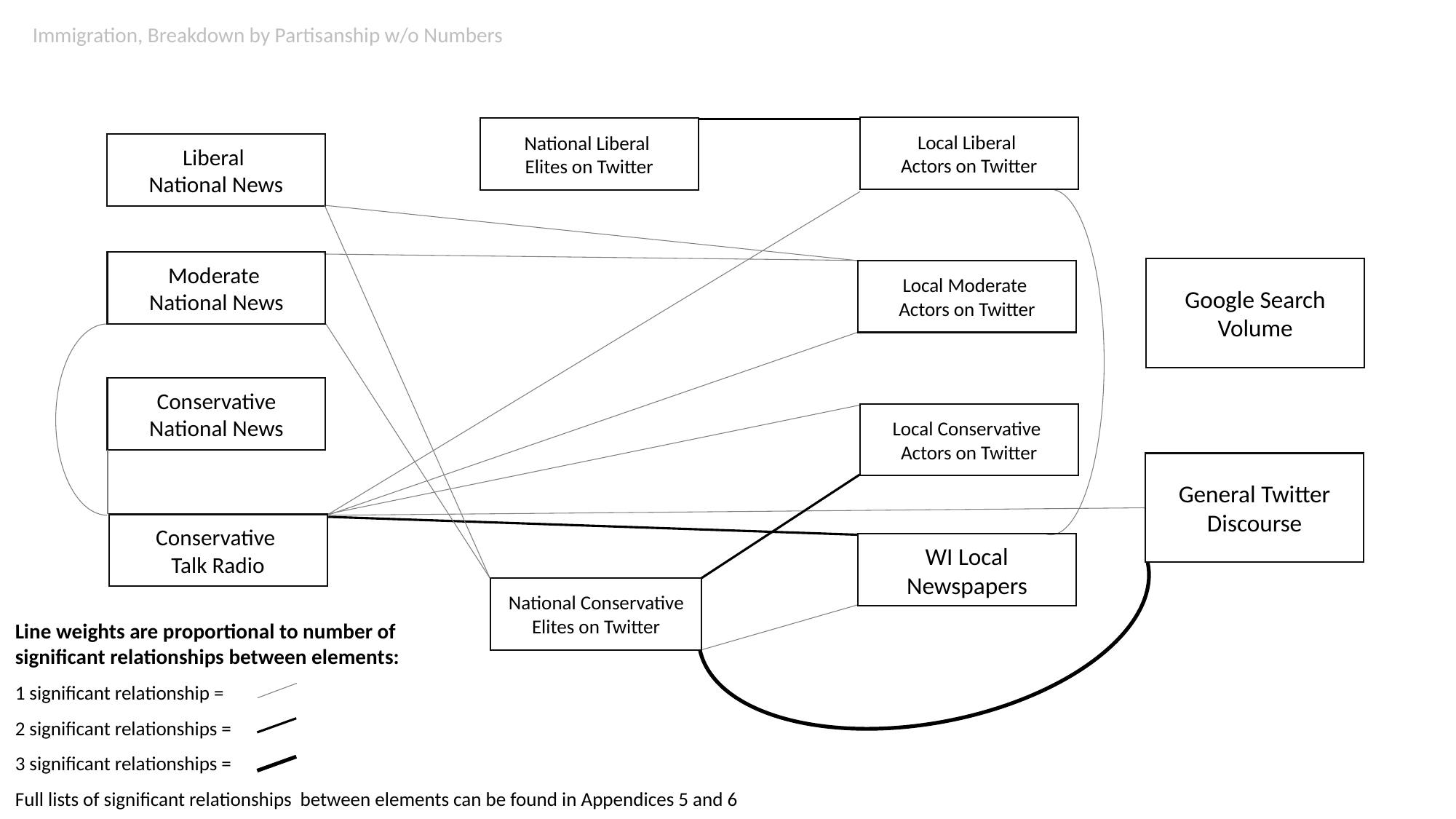

Immigration, Breakdown by Partisanship w/o Numbers
Local Liberal
Actors on Twitter
National Liberal
Elites on Twitter
Liberal
National News

Moderate
National News
Google Search Volume
Local Moderate
Actors on Twitter

Conservative National News

Local Conservative
Actors on Twitter
General Twitter Discourse
Conservative
Talk Radio
WI Local Newspapers
National Conservative Elites on Twitter
Line weights are proportional to number of
significant relationships between elements:
1 significant relationship =
2 significant relationships =
3 significant relationships =
Full lists of significant relationships  between elements can be found in Appendices 5 and 6